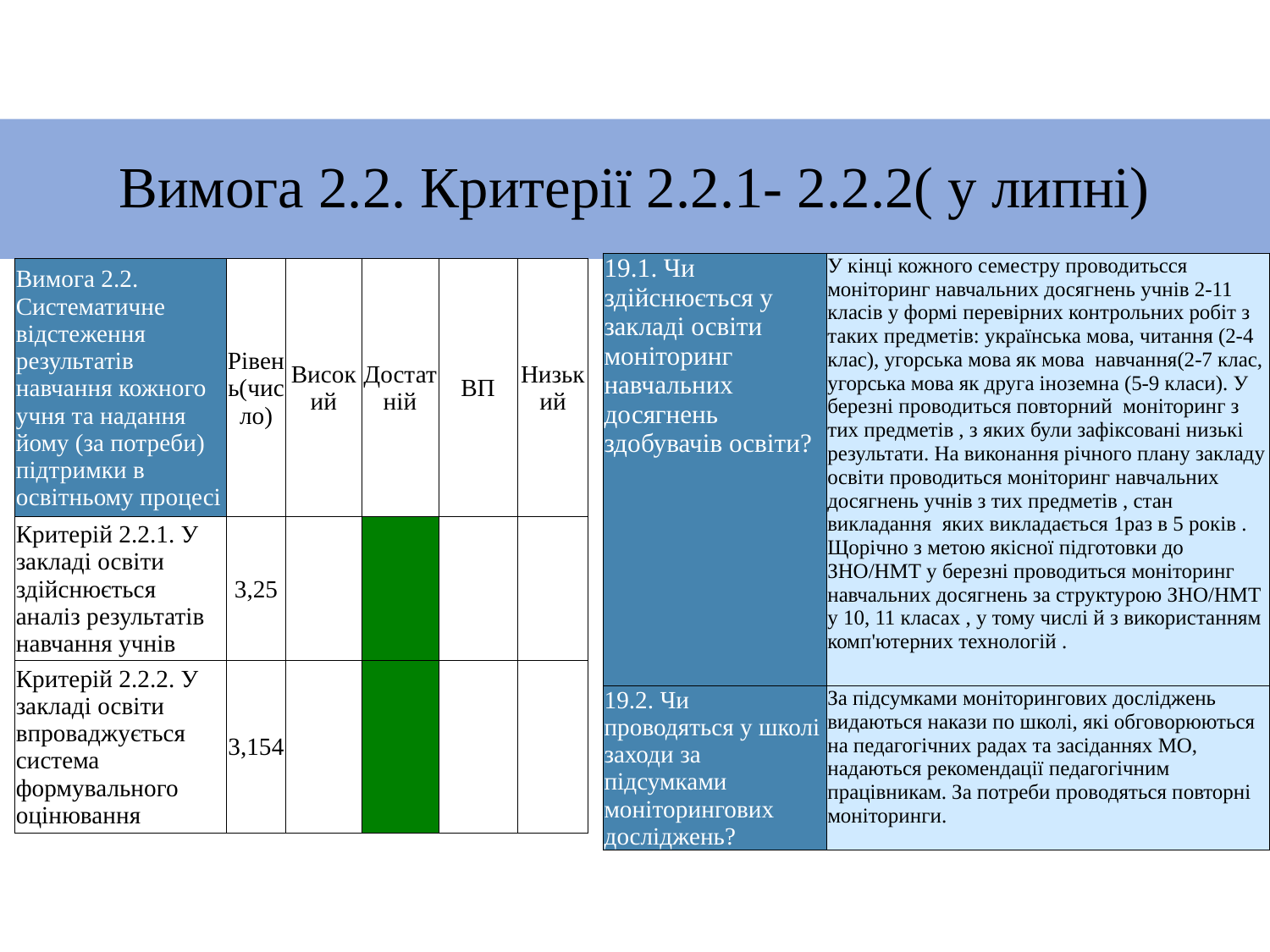

# Вимога 2.2. Критерії 2.2.1- 2.2.2( у липні)
| 19.1. Чи здійснюється у закладі освіти моніторинг навчальних досягнень здобувачів освіти? | У кінці кожного семестру проводитьсся моніторинг навчальних досягнень учнів 2-11 класів у формі перевірних контрольних робіт з таких предметів: українська мова, читання (2-4 клас), угорська мова як мова навчання(2-7 клас, угорська мова як друга іноземна (5-9 класи). У березні проводиться повторний моніторинг з тих предметів , з яких були зафіксовані низькі результати. На виконання річного плану закладу освіти проводиться моніторинг навчальних досягнень учнів з тих предметів , стан викладання яких викладається 1раз в 5 років . Щорічно з метою якісної підготовки до ЗНО/НМТ у березні проводиться моніторинг навчальних досягнень за структурою ЗНО/НМТ у 10, 11 класах , у тому числі й з використанням комп'ютерних технологій . |
| --- | --- |
| 19.2. Чи проводяться у школі заходи за підсумками моніторингових досліджень? | За підсумками моніторингових досліджень видаються накази по школі, які обговорюються на педагогічних радах та засіданнях МО, надаються рекомендації педагогічним працівникам. За потреби проводяться повторні моніторинги. |
| Вимога 2.2. Систематичне відстеження результатів навчання кожного учня та надання йому (за потреби) підтримки в освітньому процесі | Рівень(число) | Високий | Достатній | ВП | Низький |
| --- | --- | --- | --- | --- | --- |
| Критерій 2.2.1. У закладі освіти здійснюється аналіз результатів навчання учнів | 3,25 |  |  |  |  |
| Критерій 2.2.2. У закладі освіти впроваджується система формувального оцінювання | 3,154 |  |  |  |  |